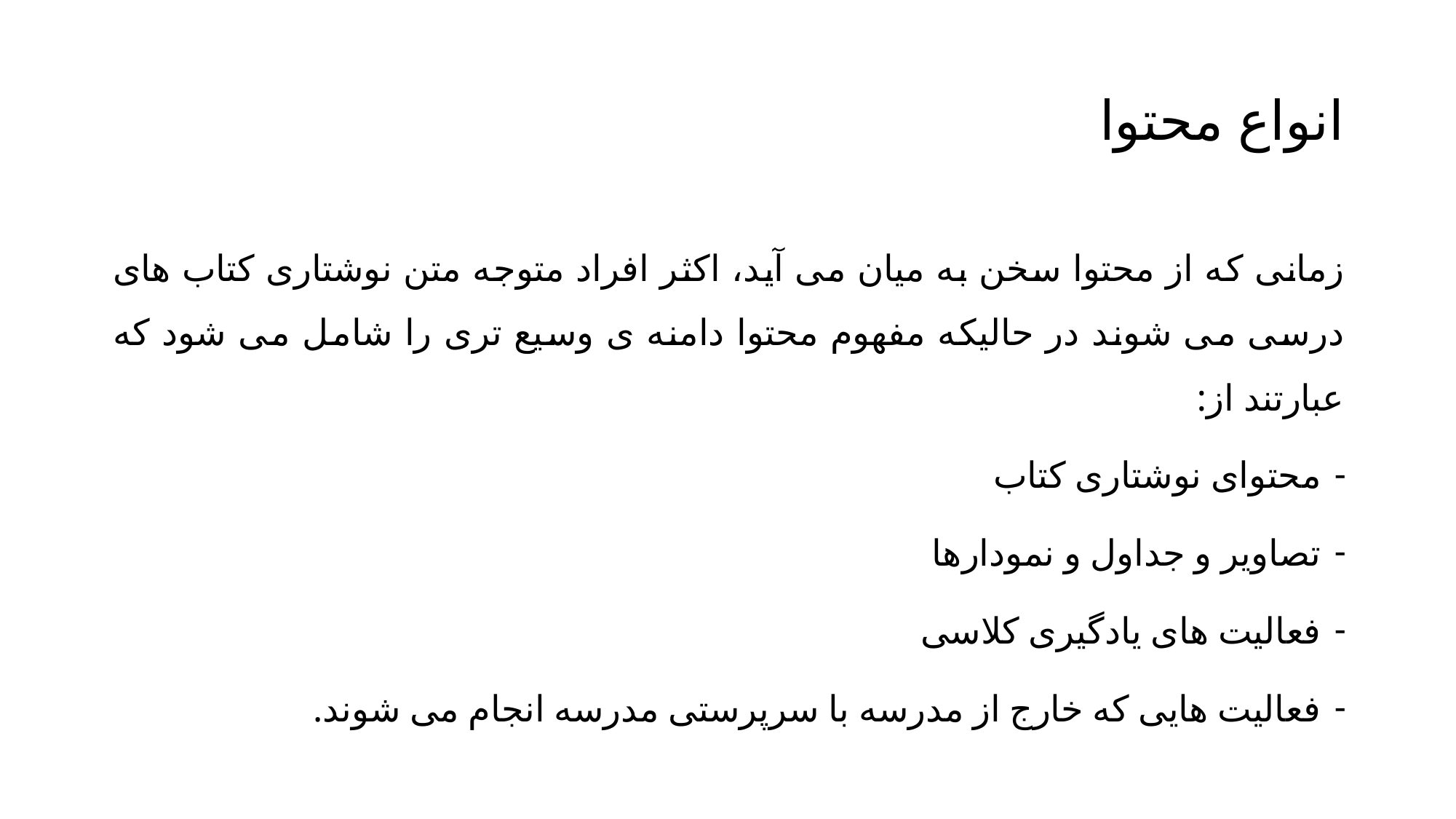

# انواع محتوا
زمانی که از محتوا سخن به میان می آید، اکثر افراد متوجه متن نوشتاری کتاب های درسی می شوند در حالیکه مفهوم محتوا دامنه ی وسیع تری را شامل می شود که عبارتند از:
محتوای نوشتاری کتاب
تصاویر و جداول و نمودارها
فعالیت های یادگیری کلاسی
فعالیت هایی که خارج از مدرسه با سرپرستی مدرسه انجام می شوند.